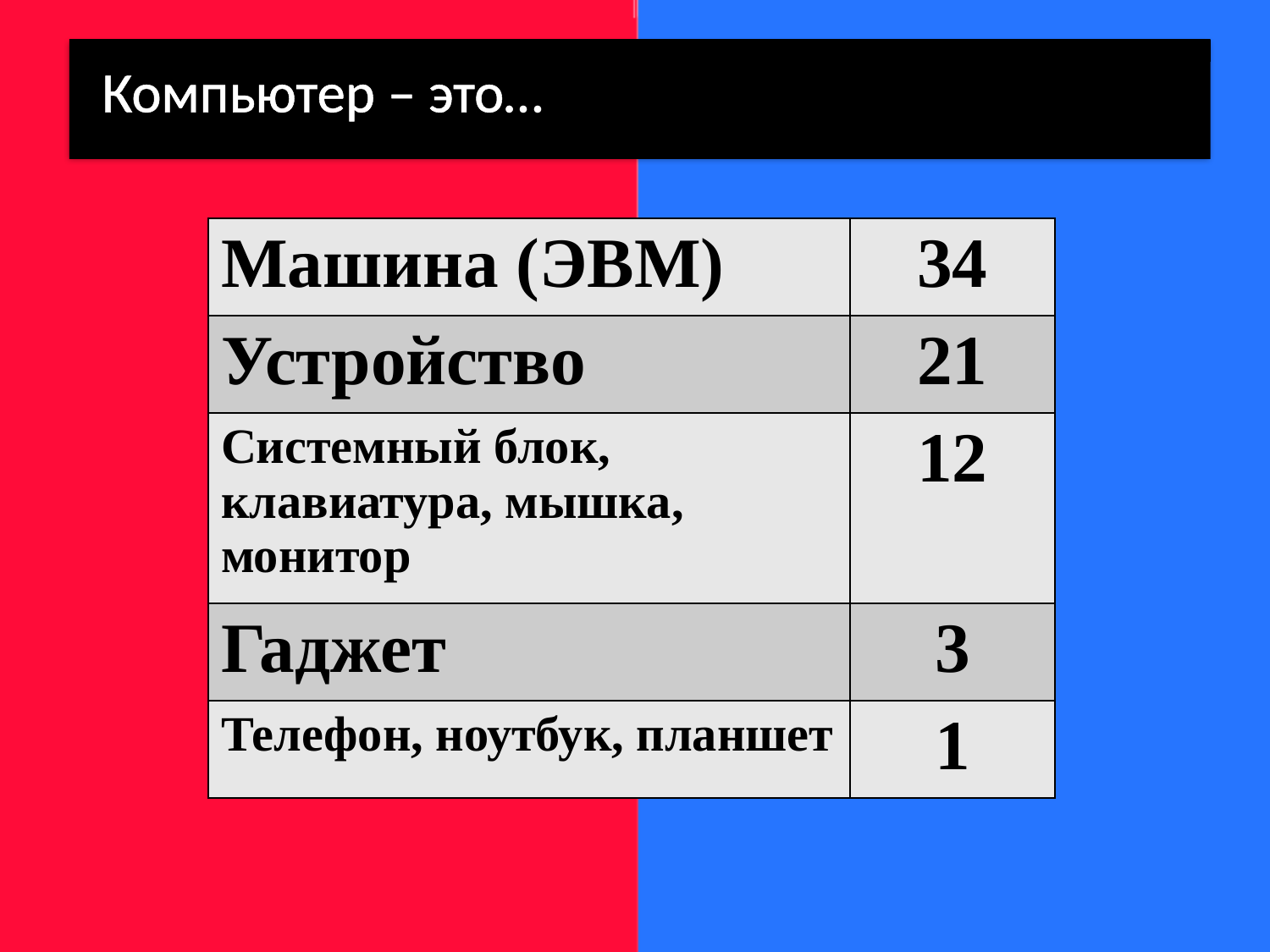

Компьютер – это…
| Машина (ЭВМ) | 34 |
| --- | --- |
| Устройство | 21 |
| Системный блок, клавиатура, мышка, монитор | 12 |
| Гаджет | 3 |
| Телефон, ноутбук, планшет | 1 |